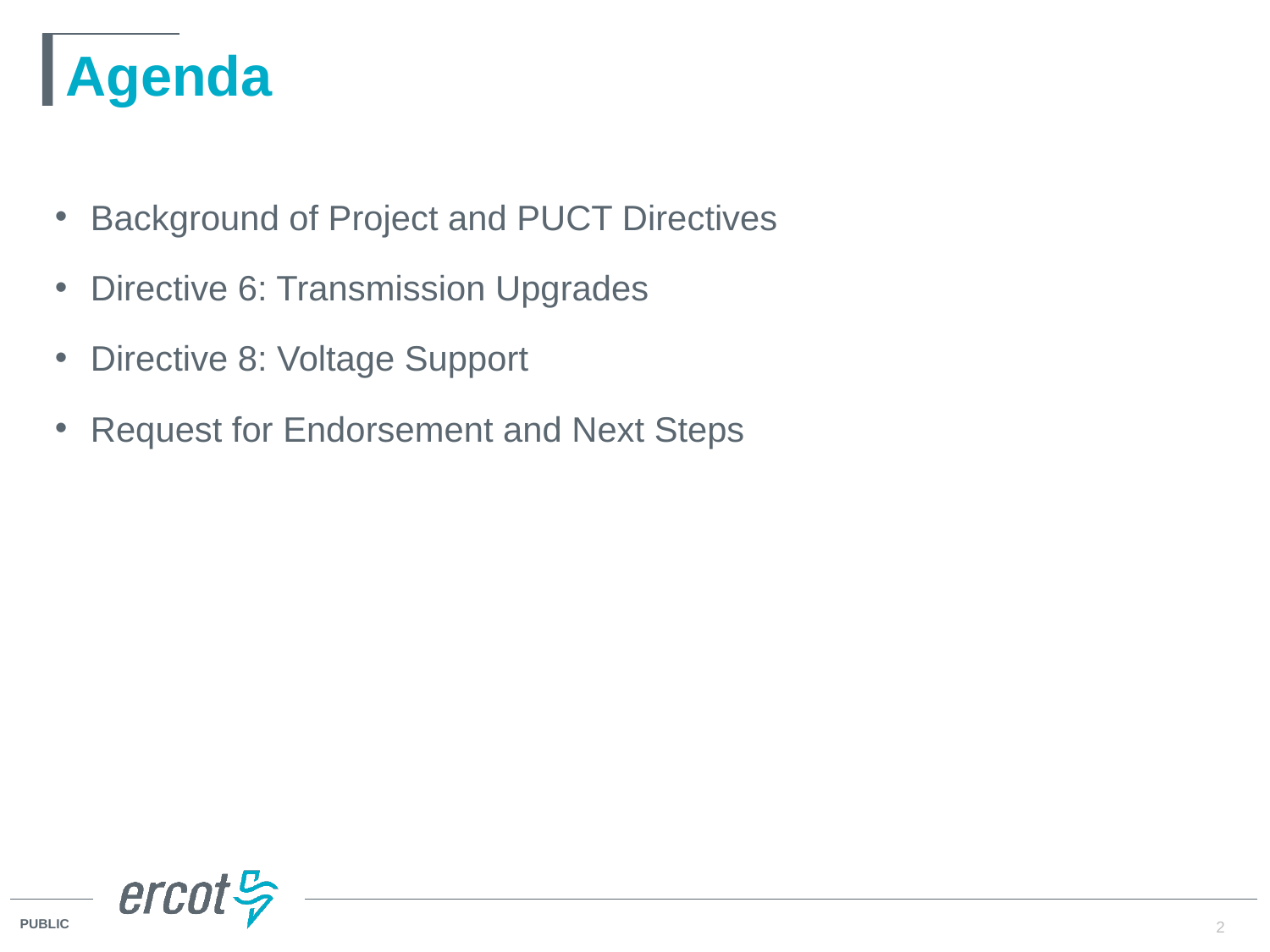

# Agenda
Background of Project and PUCT Directives
Directive 6: Transmission Upgrades
Directive 8: Voltage Support
Request for Endorsement and Next Steps
2